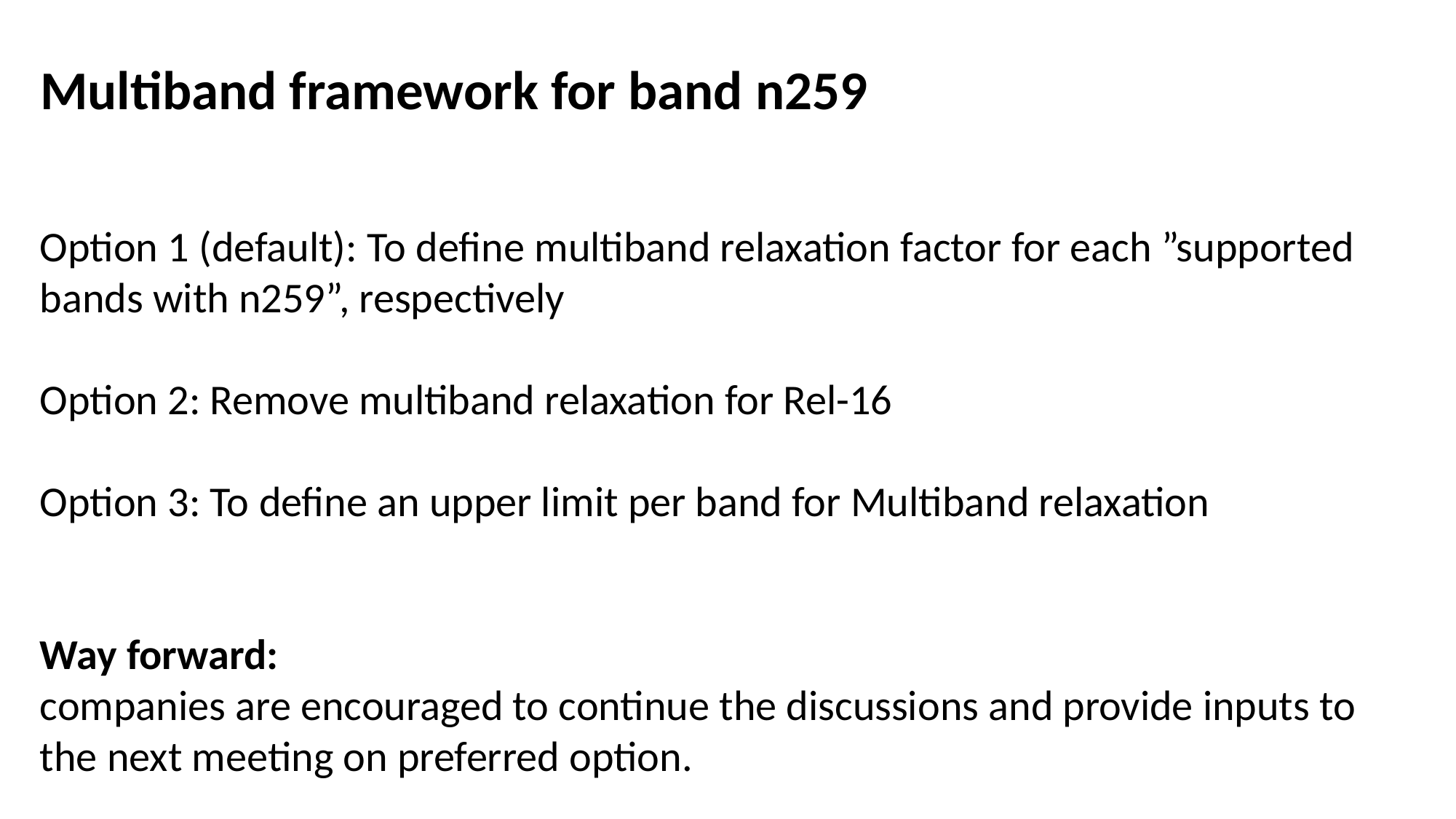

# Multiband framework for band n259

Option 1 (default): To define multiband relaxation factor for each ”supported bands with n259”, respectively

Option 2: Remove multiband relaxation for Rel-16

Option 3: To define an upper limit per band for Multiband relaxation

Way forward:
companies are encouraged to continue the discussions and provide inputs to the next meeting on preferred option.